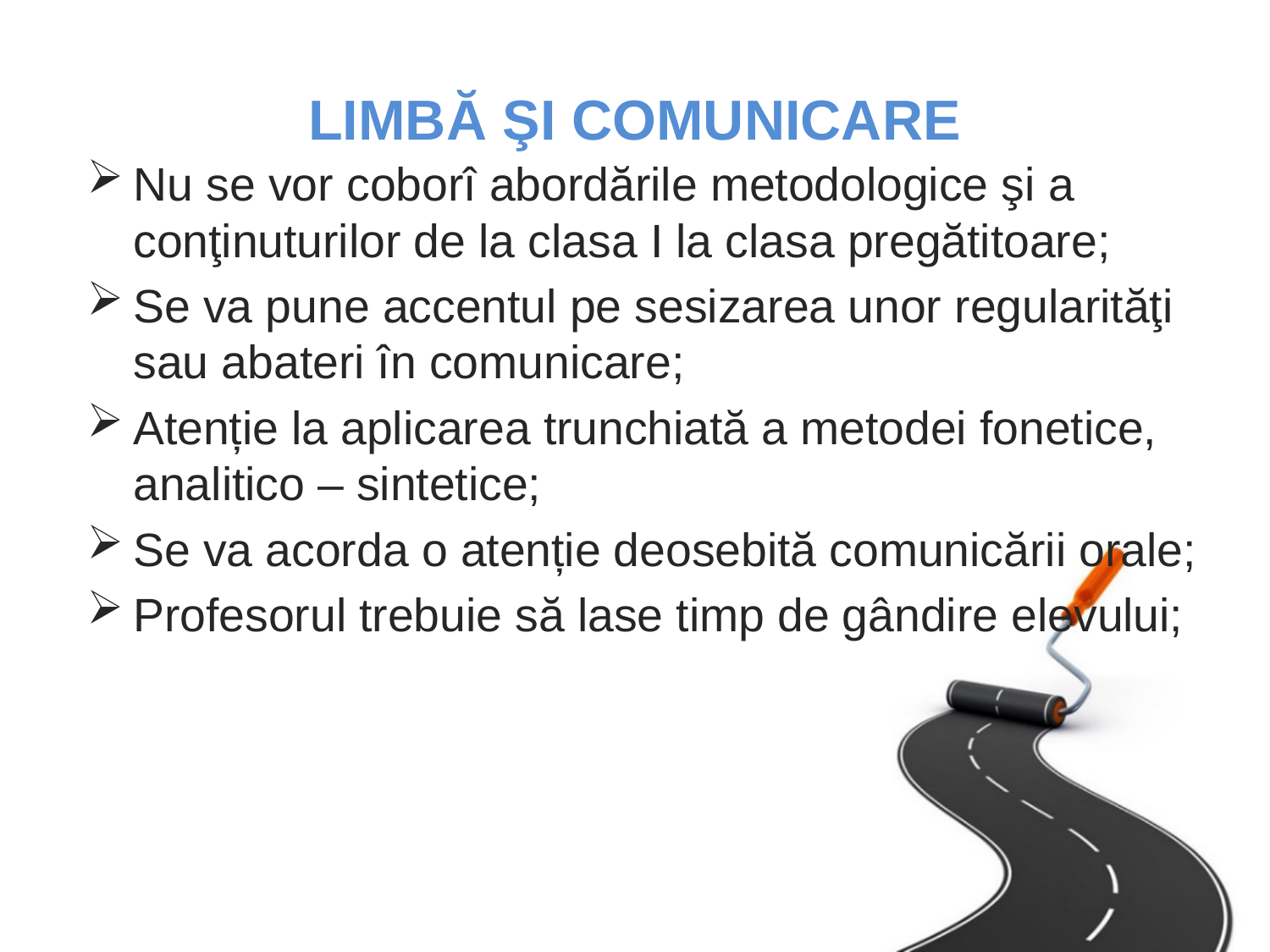

# LIMBĂ ŞI COMUNICARE
Nu se vor coborî abordările metodologice şi a conţinuturilor de la clasa I la clasa pregătitoare;
Se va pune accentul pe sesizarea unor regularităţi sau abateri în comunicare;
Atenție la aplicarea trunchiată a metodei fonetice, analitico – sintetice;
Se va acorda o atenție deosebită comunicării orale;
Profesorul trebuie să lase timp de gândire elevului;